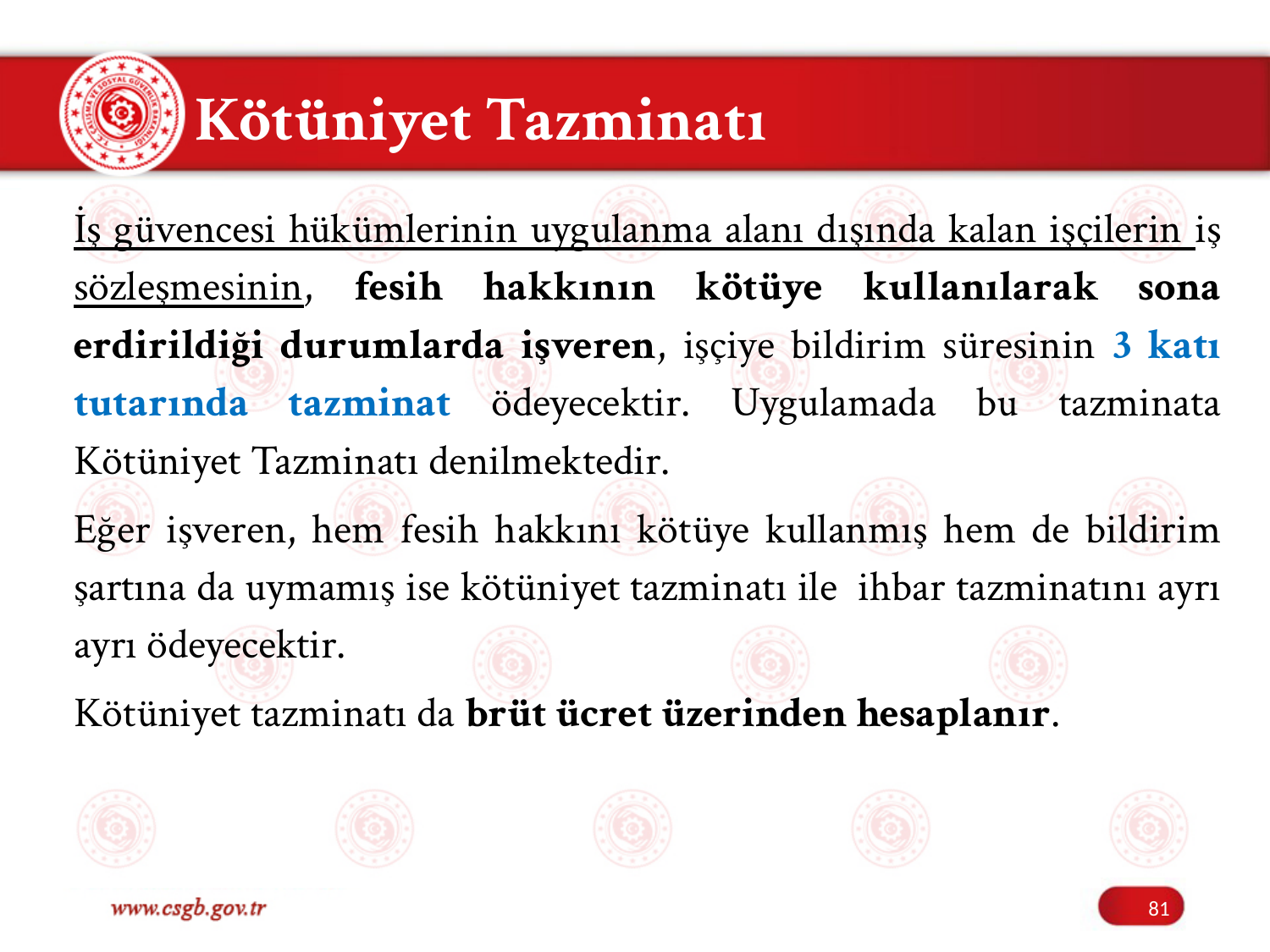

# Kötüniyet Tazminatı
İş güvencesi hükümlerinin uygulanma alanı dışında kalan işçilerin iş sözleşmesinin, fesih hakkının kötüye kullanılarak sona erdirildiği durumlarda işveren, işçiye bildirim süresinin 3 katı tutarında tazminat ödeyecektir. Uygulamada bu tazminata Kötüniyet Tazminatı denilmektedir.
Eğer işveren, hem fesih hakkını kötüye kullanmış hem de bildirim şartına da uymamış ise kötüniyet tazminatı ile  ihbar tazminatını ayrı ayrı ödeyecektir.
Kötüniyet tazminatı da brüt ücret üzerinden hesaplanır.

81